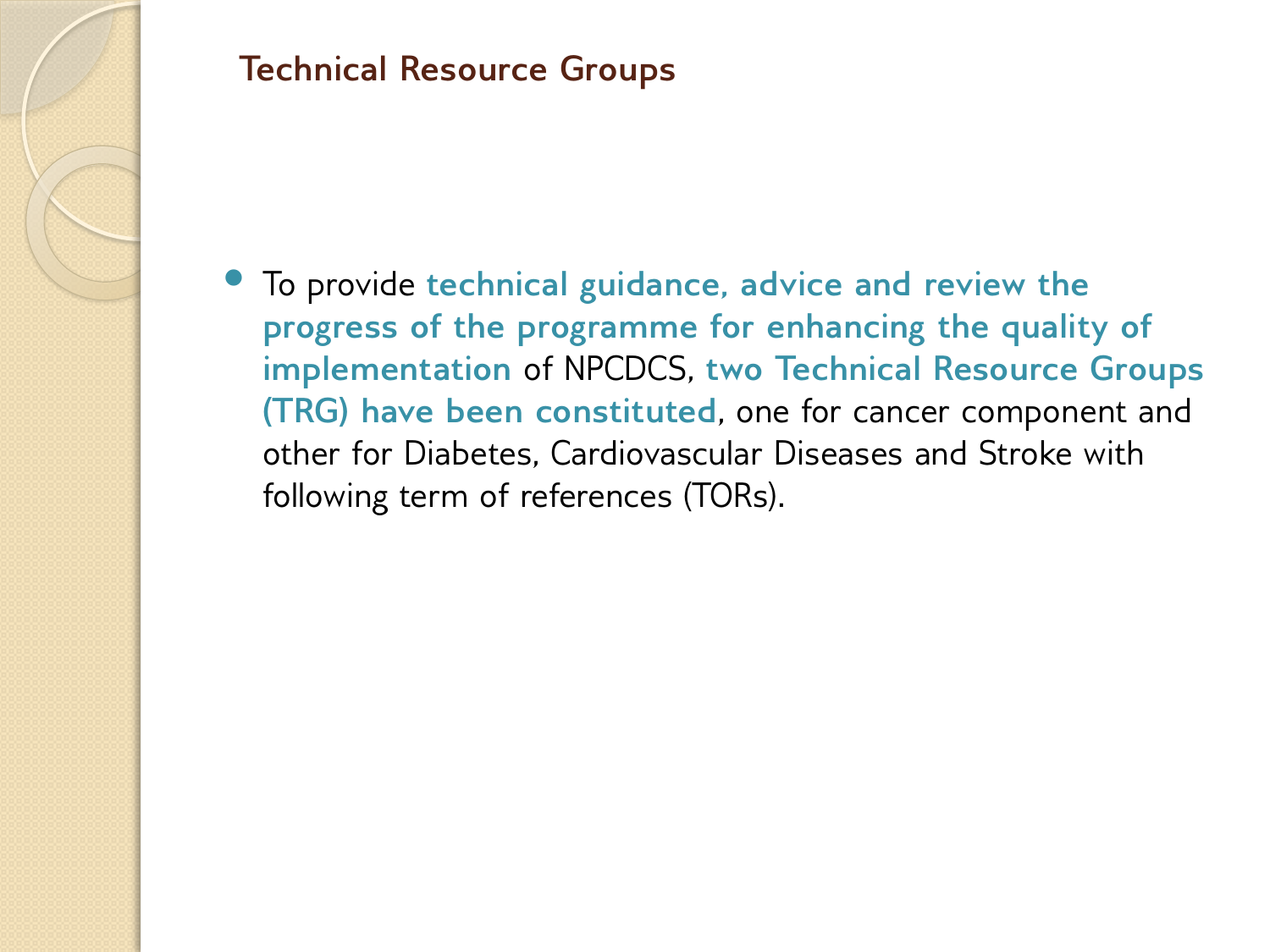

# Technical Resource Groups

To provide technical guidance, advice and review the progress of the programme for enhancing the quality of implementation of NPCDCS, two Technical Resource Groups (TRG) have been constituted, one for cancer component and other for Diabetes, Cardiovascular Diseases and Stroke with following term of references (TORs).